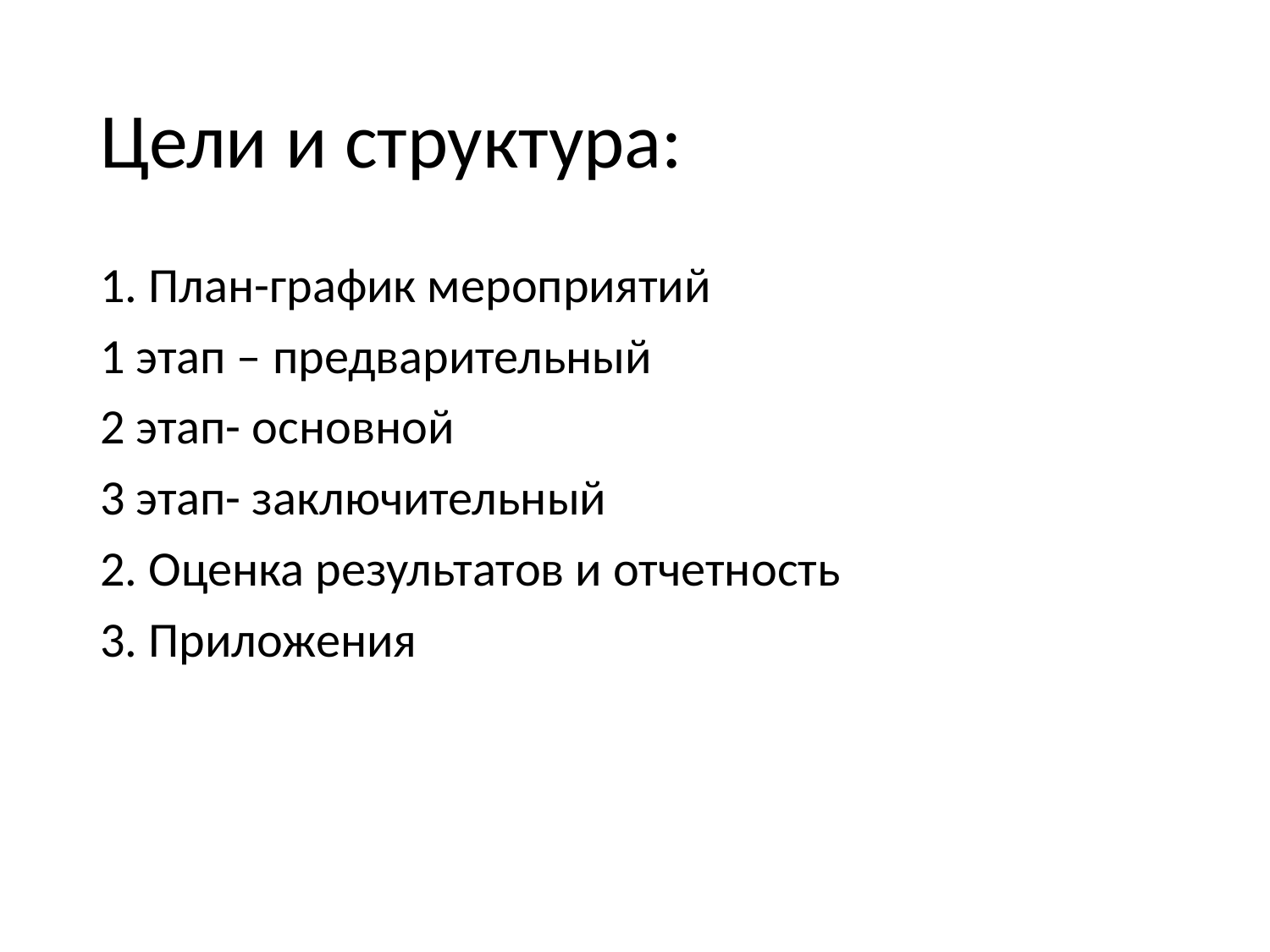

# Цели и структура:
1. План-график мероприятий
1 этап – предварительный
2 этап- основной
3 этап- заключительный
2. Оценка результатов и отчетность
3. Приложения